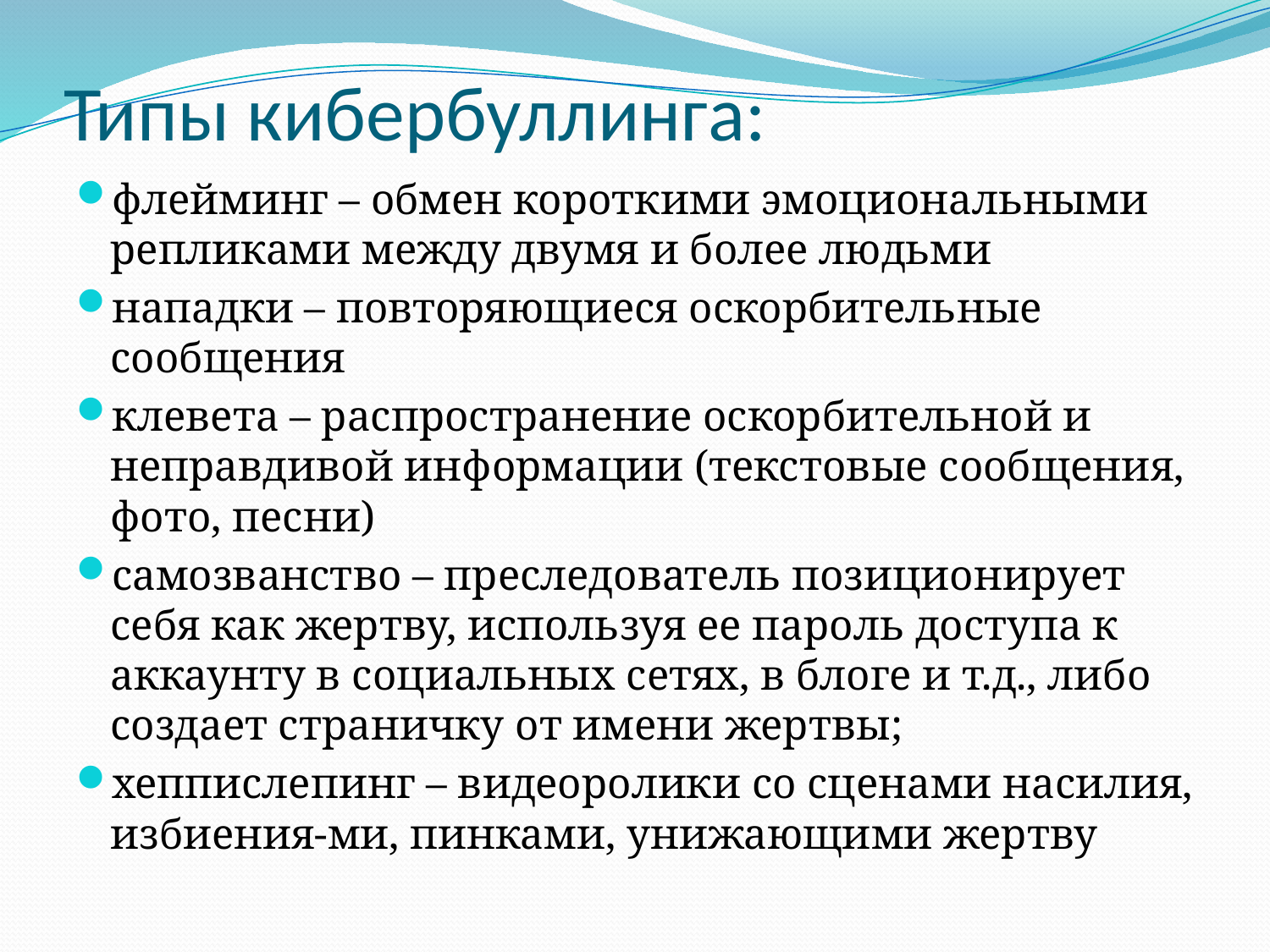

# Типы кибербуллинга:
флейминг – обмен короткими эмоциональными репликами между двумя и более людьми
нападки – повторяющиеся оскорбительные сообщения
клевета – распространение оскорбительной и неправдивой информации (текстовые сообщения, фото, песни)
самозванство – преследователь позиционирует себя как жертву, используя ее пароль доступа к аккаунту в социальных сетях, в блоге и т.д., либо создает страничку от имени жертвы;
хеппислепинг – видеоролики со сценами насилия, избиения-ми, пинками, унижающими жертву